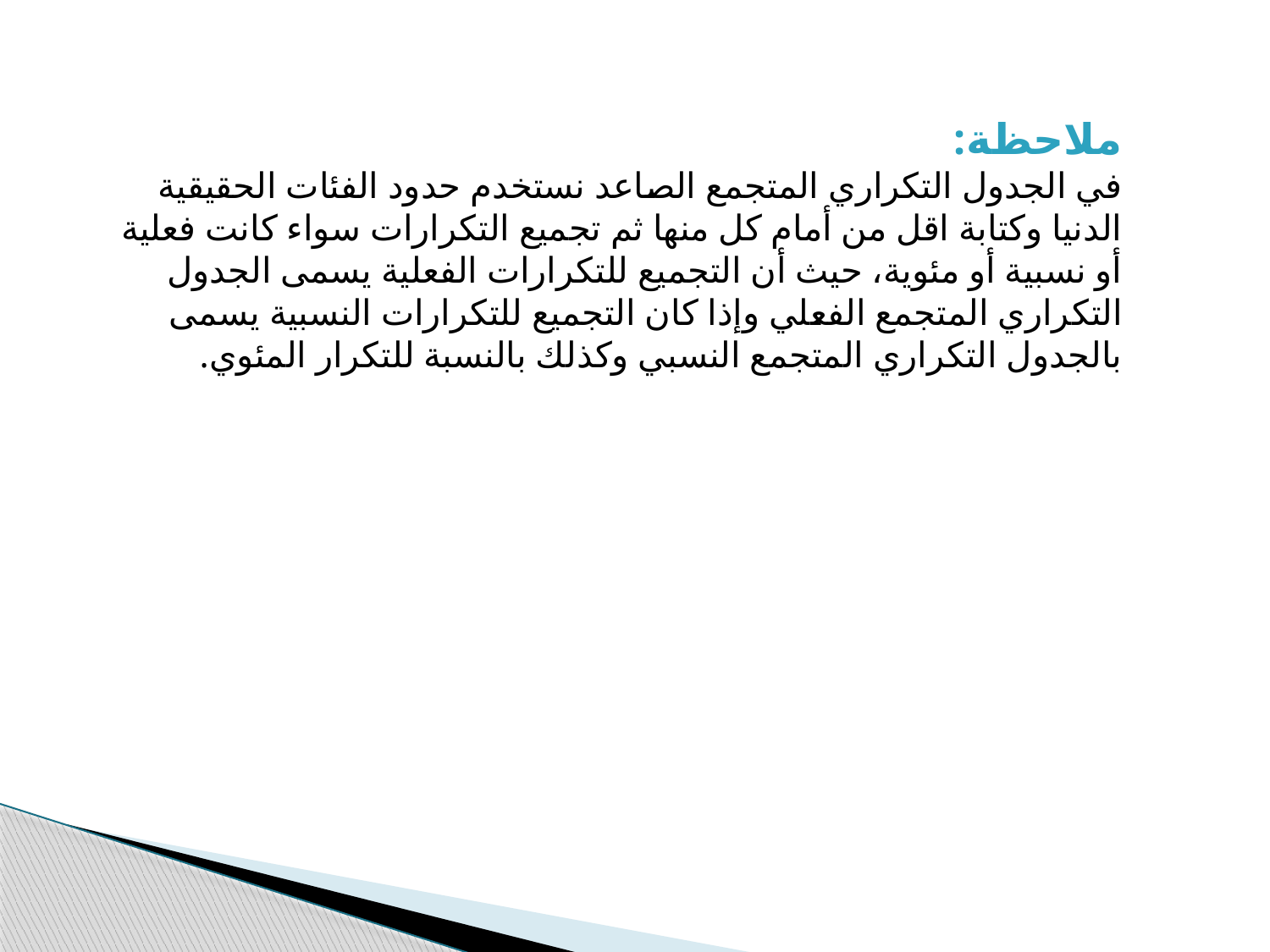

ملاحظة:
في الجدول التكراري المتجمع الصاعد نستخدم حدود الفئات الحقيقية الدنيا وكتابة اقل من أمام كل منها ثم تجميع التكرارات سواء كانت فعلية أو نسبية أو مئوية، حيث أن التجميع للتكرارات الفعلية يسمى الجدول التكراري المتجمع الفعلي وإذا كان التجميع للتكرارات النسبية يسمى بالجدول التكراري المتجمع النسبي وكذلك بالنسبة للتكرار المئوي.